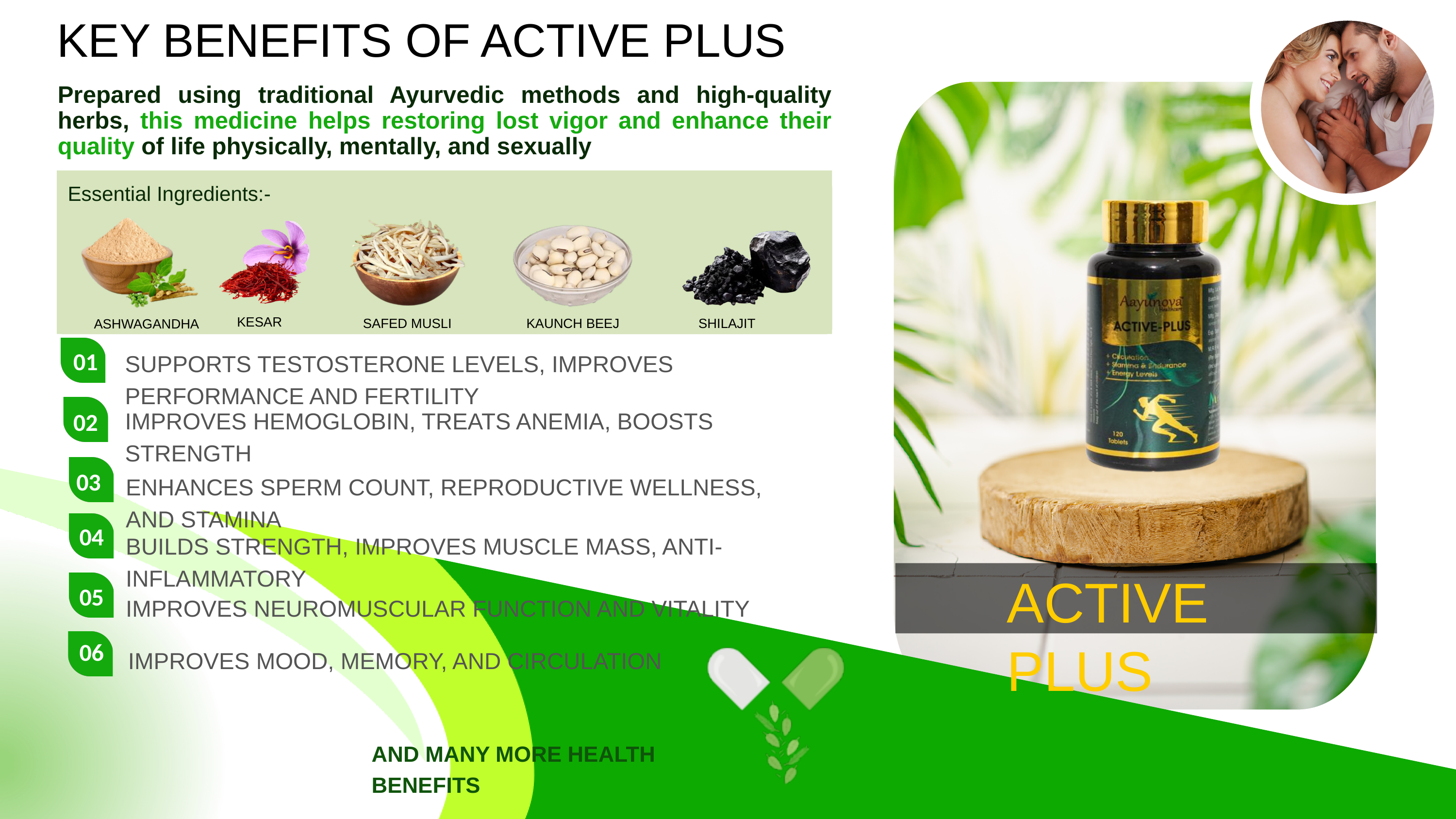

KEY BENEFITS OF ACTIVE PLUS

Prepared using traditional Ayurvedic methods and high-quality herbs, this medicine helps restoring lost vigor and enhance their quality of life physically, mentally, and sexually

Essential Ingredients:-

KESAR
SAFED MUSLI
KAUNCH BEEJ
SHILAJIT
ASHWAGANDHA

01
SUPPORTS TESTOSTERONE LEVELS, IMPROVES PERFORMANCE AND FERTILITY

IMPROVES HEMOGLOBIN, TREATS ANEMIA, BOOSTS STRENGTH
02

03
ENHANCES SPERM COUNT, REPRODUCTIVE WELLNESS, AND STAMINA

04
BUILDS STRENGTH, IMPROVES MUSCLE MASS, ANTI-INFLAMMATORY

ACTIVE PLUS

05
IMPROVES NEUROMUSCULAR FUNCTION AND VITALITY

06
IMPROVES MOOD, MEMORY, AND CIRCULATION

AND MANY MORE HEALTH BENEFITS